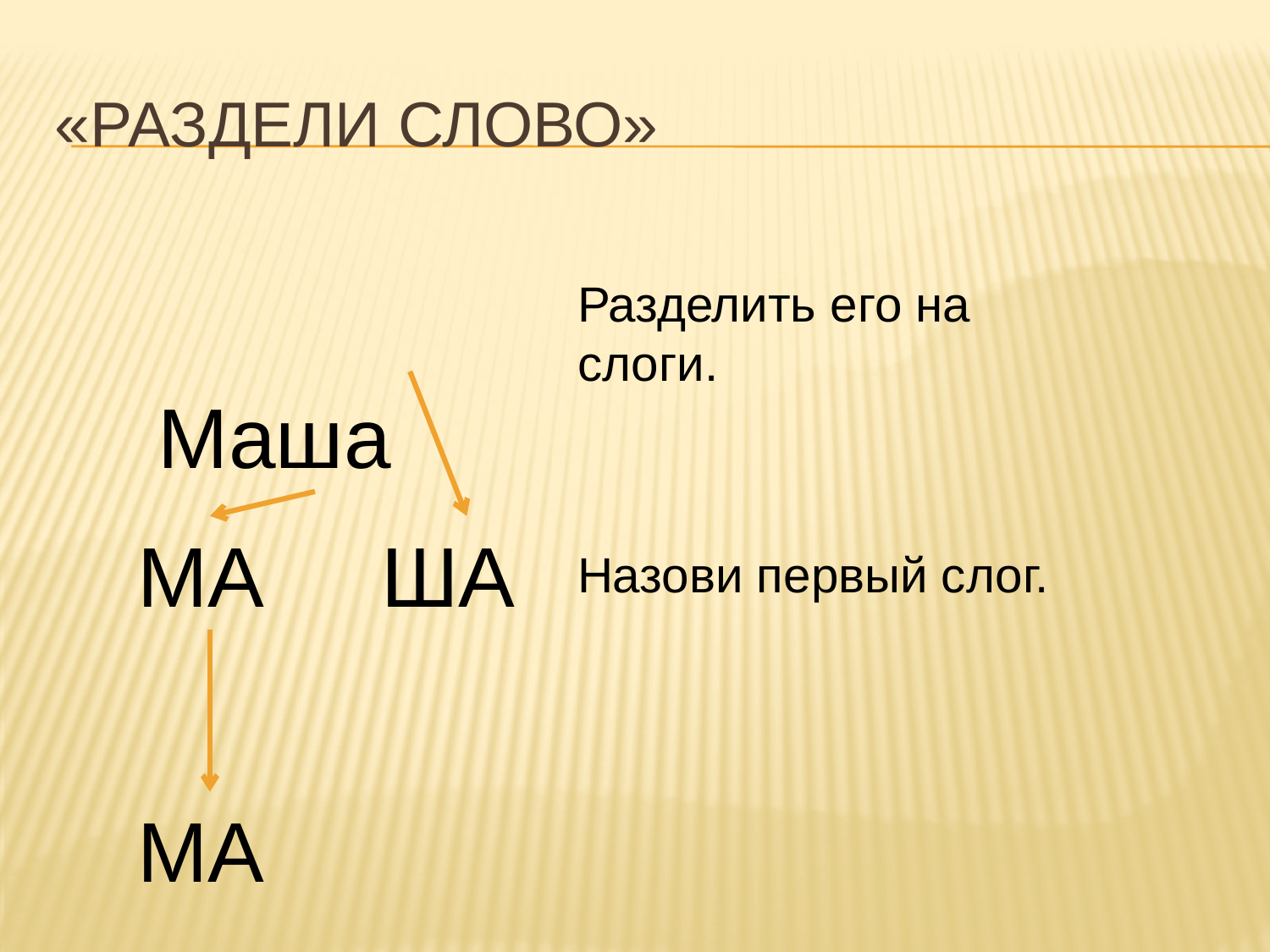

# «Раздели слово»
Разделить его на слоги.
    Маша
МА
ША
Назови первый слог.
МА